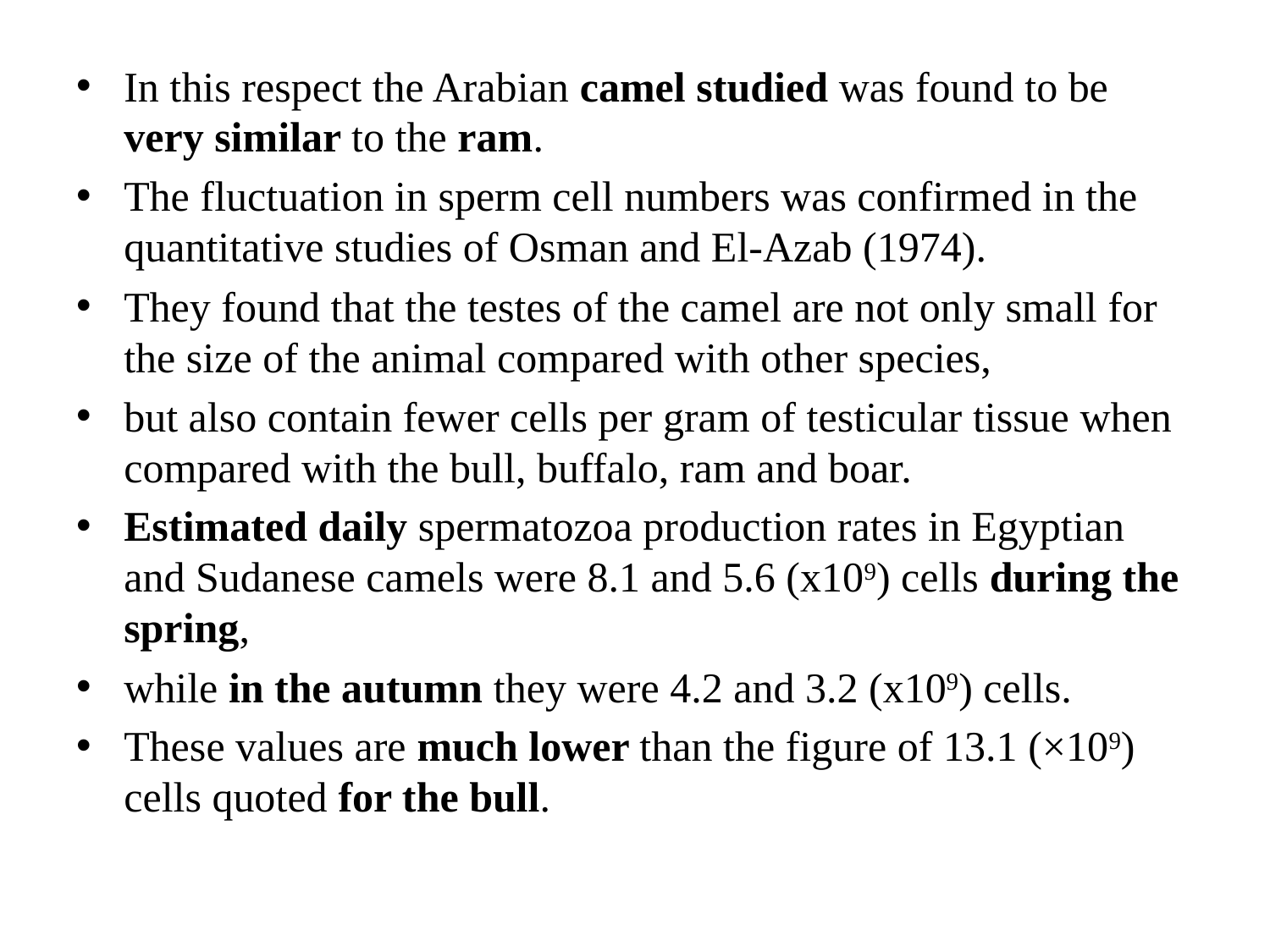

In this respect the Arabian camel studied was found to be very similar to the ram.
The fluctuation in sperm cell numbers was confirmed in the quantitative studies of Osman and El-Azab (1974).
They found that the testes of the camel are not only small for the size of the animal compared with other species,
but also contain fewer cells per gram of testicular tissue when compared with the bull, buffalo, ram and boar.
Estimated daily spermatozoa production rates in Egyptian and Sudanese camels were 8.1 and 5.6 (x109) cells during the spring,
while in the autumn they were 4.2 and 3.2 (x109) cells.
These values are much lower than the figure of 13.1 (×109) cells quoted for the bull.